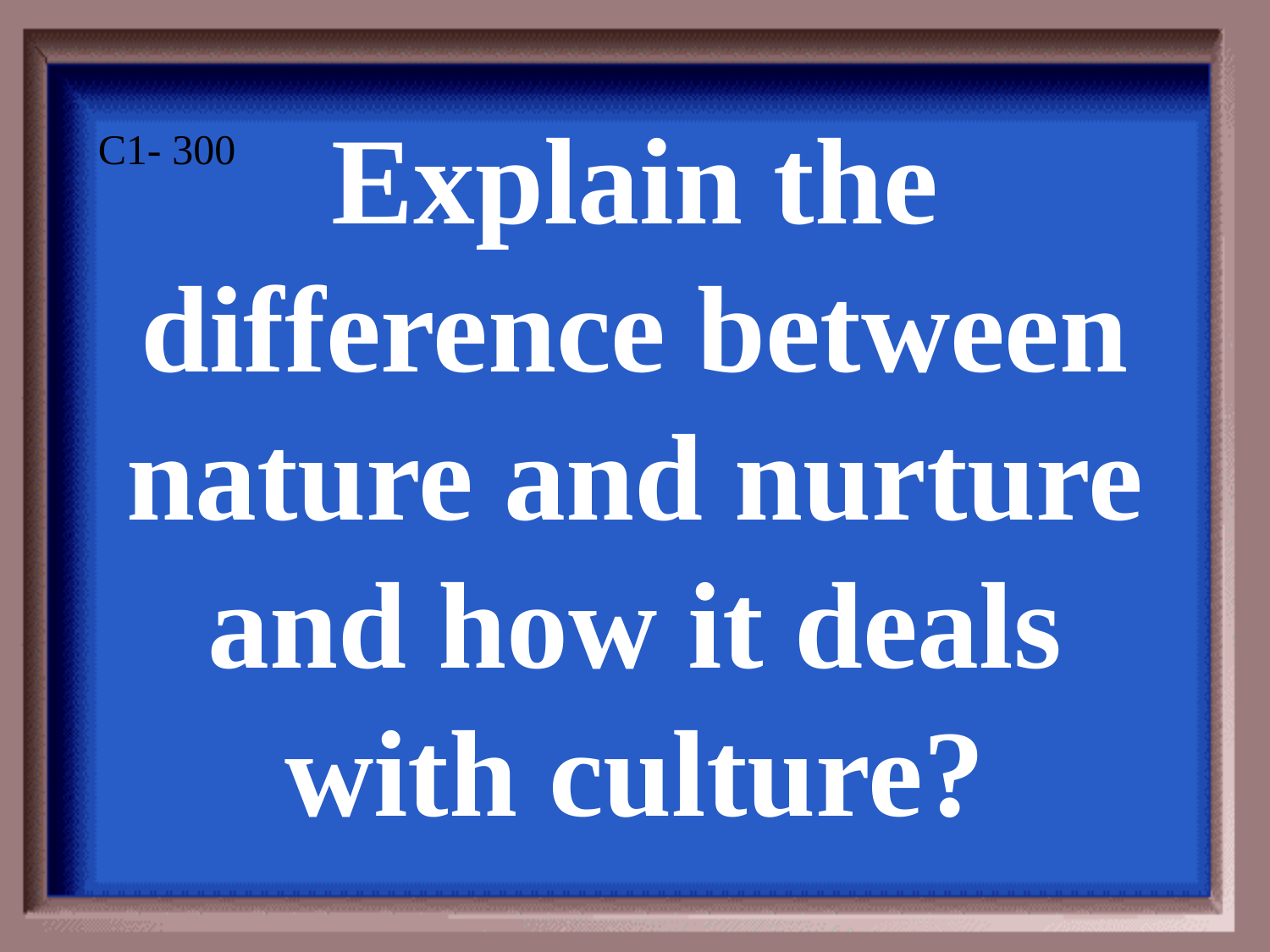

Explain the difference between nature and nurture and how it deals with culture?
C1- 300